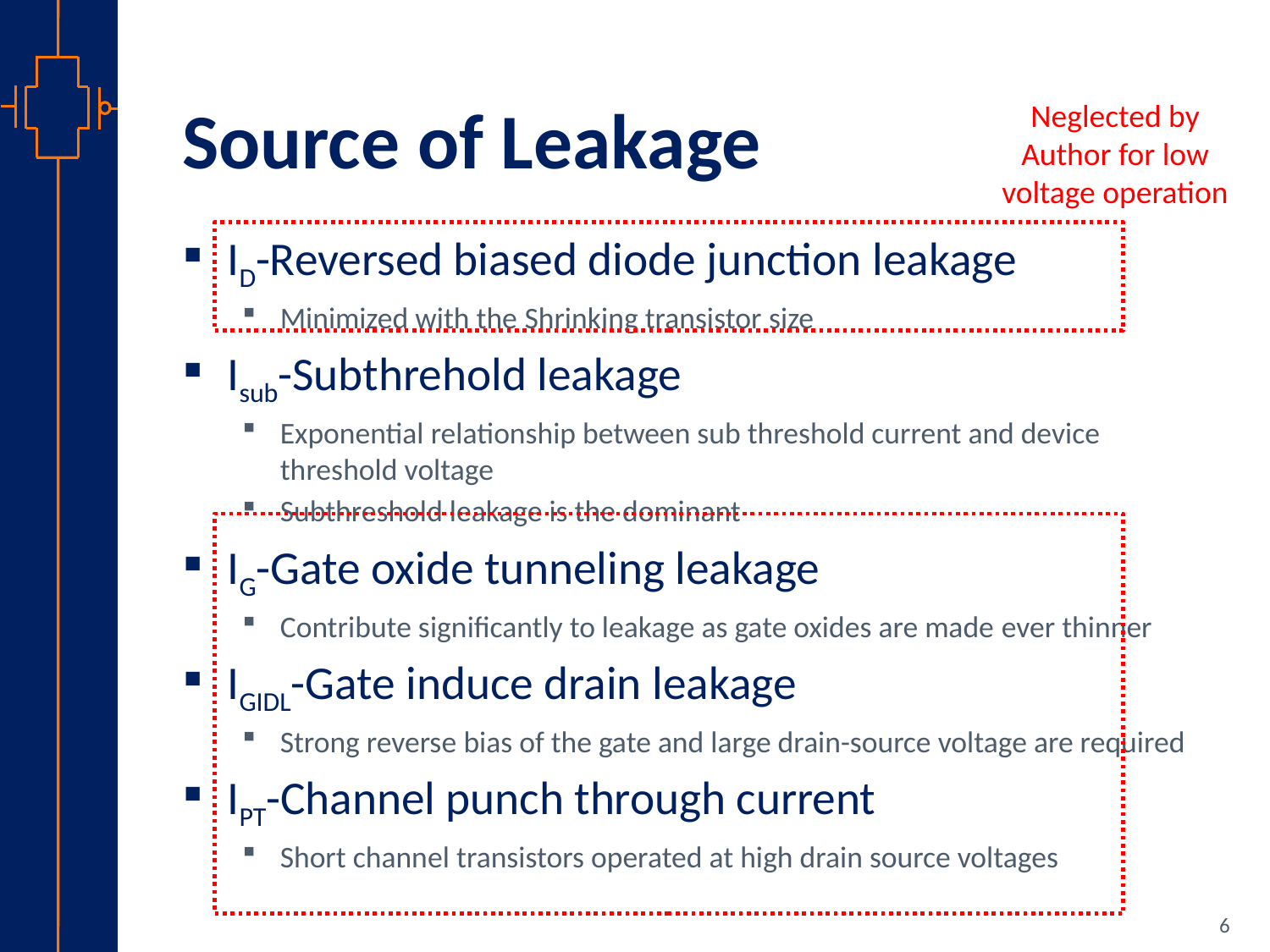

# Source of Leakage
Neglected by Author for low voltage operation
ID-Reversed biased diode junction leakage
Minimized with the Shrinking transistor size
Isub-Subthrehold leakage
Exponential relationship between sub threshold current and device threshold voltage
Subthreshold leakage is the dominant
IG-Gate oxide tunneling leakage
Contribute significantly to leakage as gate oxides are made ever thinner
IGIDL-Gate induce drain leakage
Strong reverse bias of the gate and large drain-source voltage are required
IPT-Channel punch through current
Short channel transistors operated at high drain source voltages

6